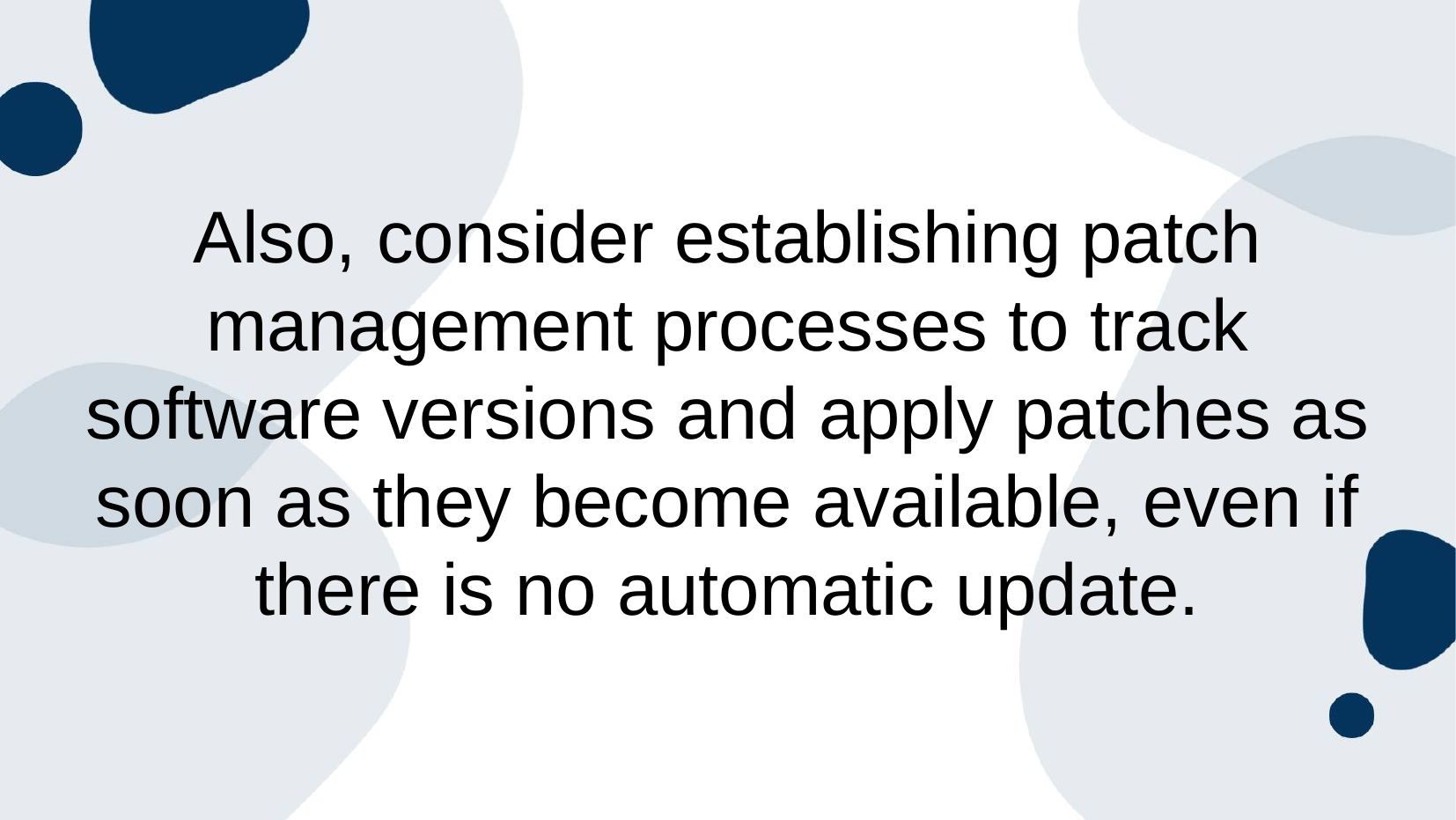

# Also, consider establishing patch management processes to track software versions and apply patches as soon as they become available, even if there is no automatic update.